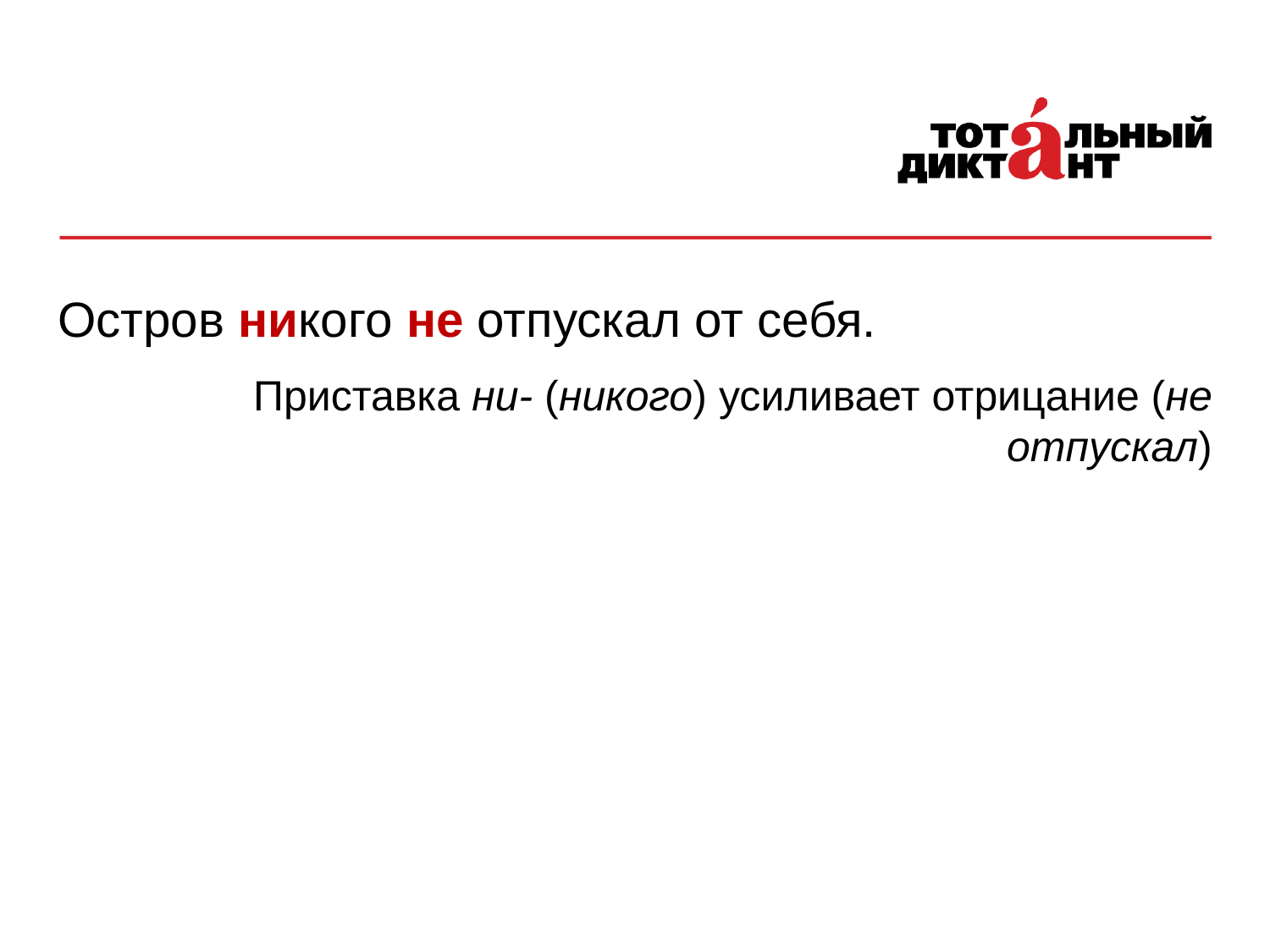

Остров никого не отпускал от себя.
Приставка ни- (никого) усиливает отрицание (не отпускал)